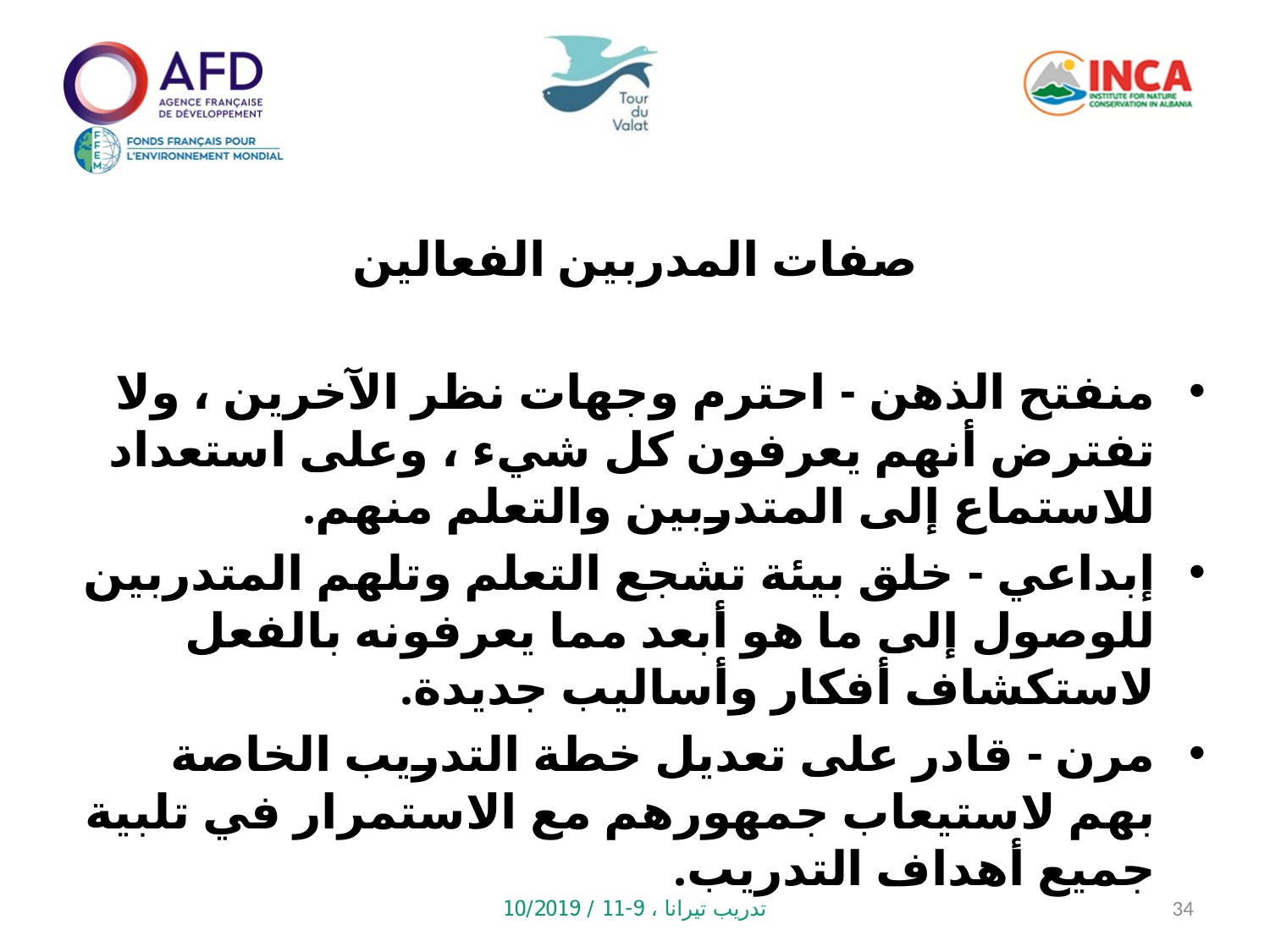

صفات المدربين الفعالين

منفتح الذهن - احترم وجهات نظر الآخرين ، ولا تفترض أنهم يعرفون كل شيء ، وعلى استعداد للاستماع إلى المتدربين والتعلم منهم.
إبداعي - خلق بيئة تشجع التعلم وتلهم المتدربين للوصول إلى ما هو أبعد مما يعرفونه بالفعل لاستكشاف أفكار وأساليب جديدة.
مرن - قادر على تعديل خطة التدريب الخاصة بهم لاستيعاب جمهورهم مع الاستمرار في تلبية جميع أهداف التدريب.
تدريب تيرانا ، 9-11 / 10/2019
34